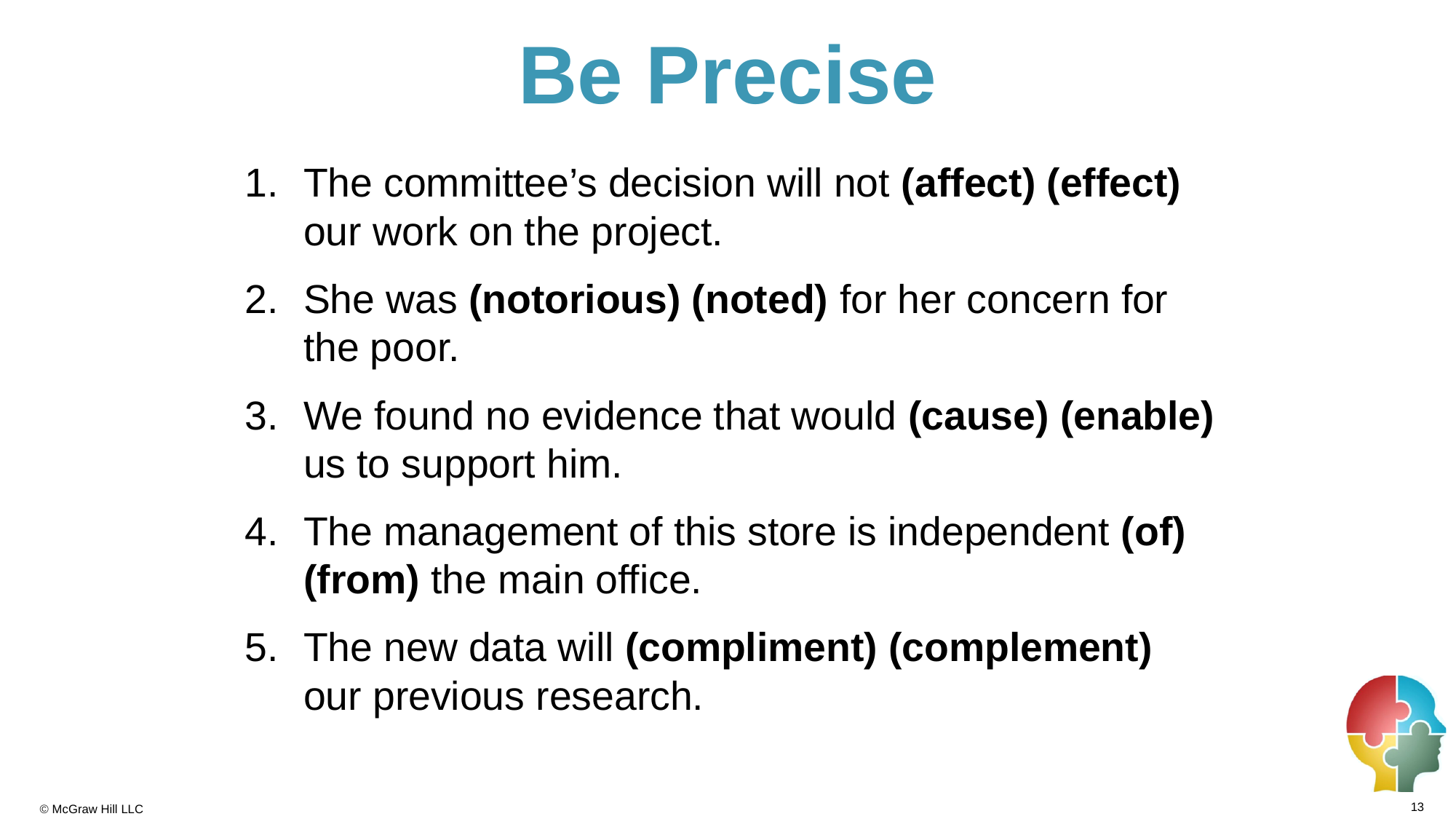

# Be Precise
The committee’s decision will not (affect) (effect) our work on the project.
She was (notorious) (noted) for her concern for the poor.
We found no evidence that would (cause) (enable) us to support him.
The management of this store is independent (of) (from) the main office.
The new data will (compliment) (complement) our previous research.
13